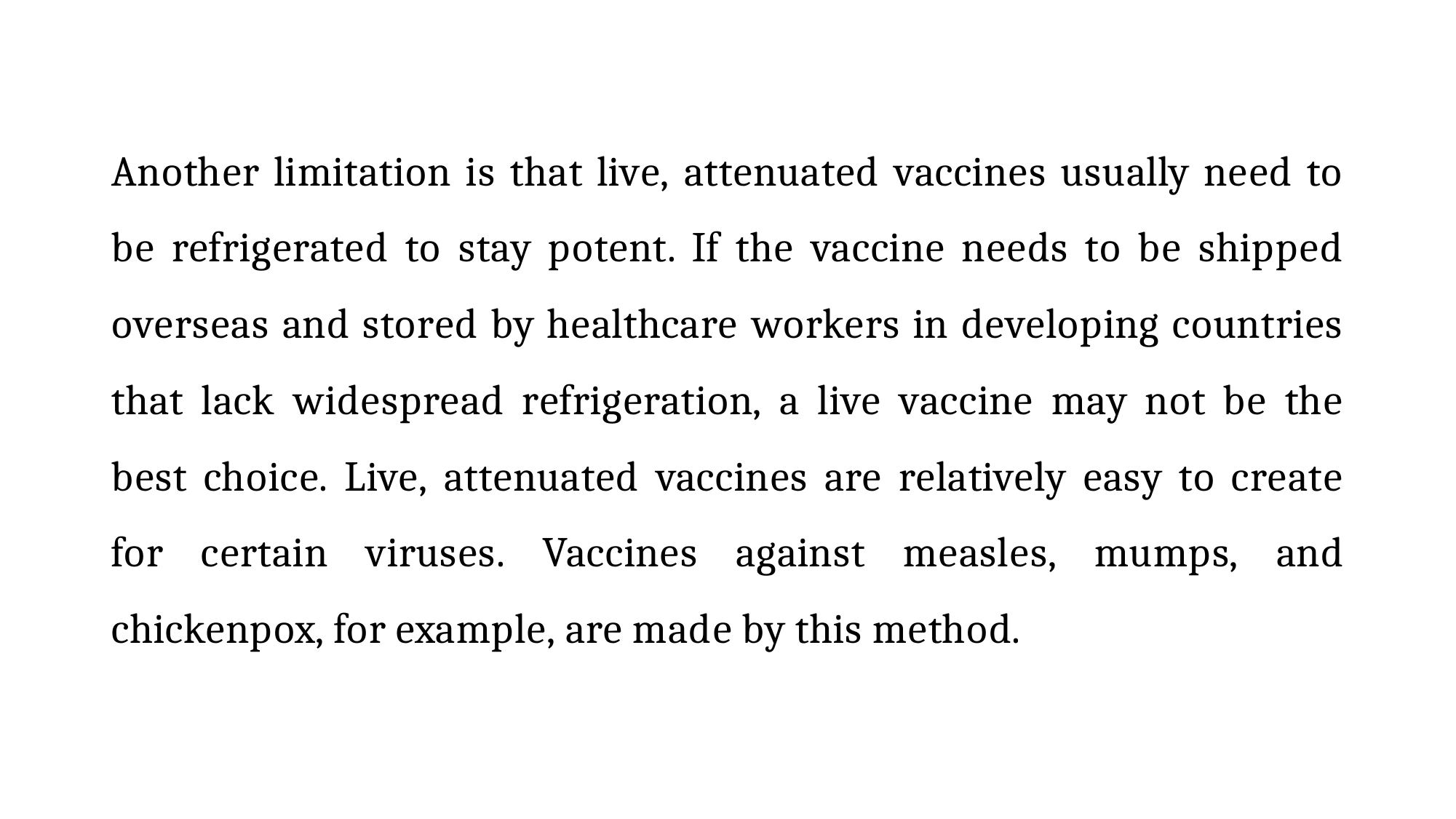

Another limitation is that live, attenuated vaccines usually need to be refrigerated to stay potent. If the vaccine needs to be shipped overseas and stored by healthcare workers in developing countries that lack widespread refrigeration, a live vaccine may not be the best choice. Live, attenuated vaccines are relatively easy to create for certain viruses. Vaccines against measles, mumps, and chickenpox, for example, are made by this method.